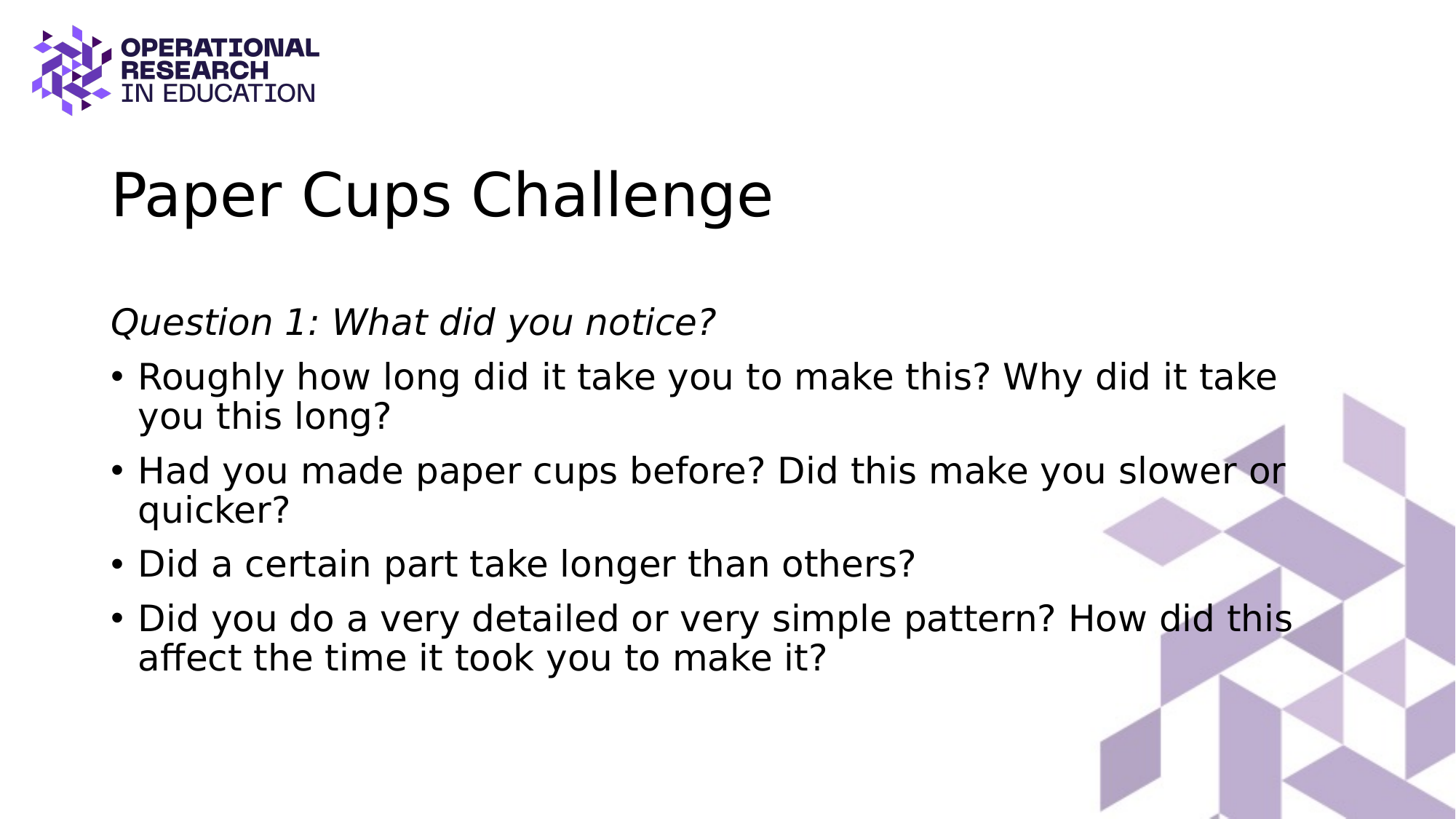

# Paper Cups Challenge
Question 1: What did you notice?
Roughly how long did it take you to make this? Why did it take you this long?
Had you made paper cups before? Did this make you slower or quicker?
Did a certain part take longer than others?
Did you do a very detailed or very simple pattern? How did this affect the time it took you to make it?